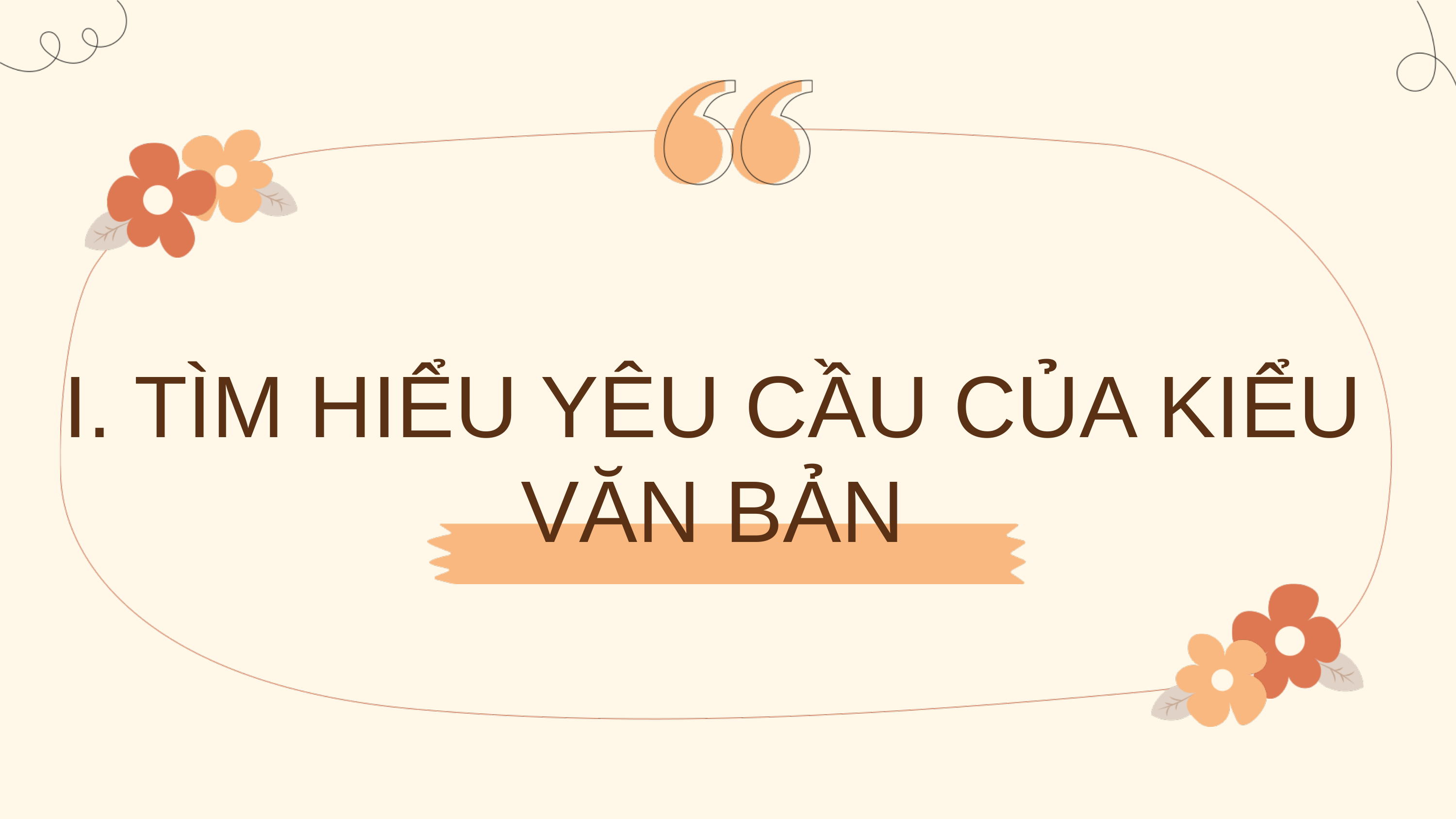

I. TÌM HIỂU YÊU CẦU CỦA KIỂU VĂN BẢN